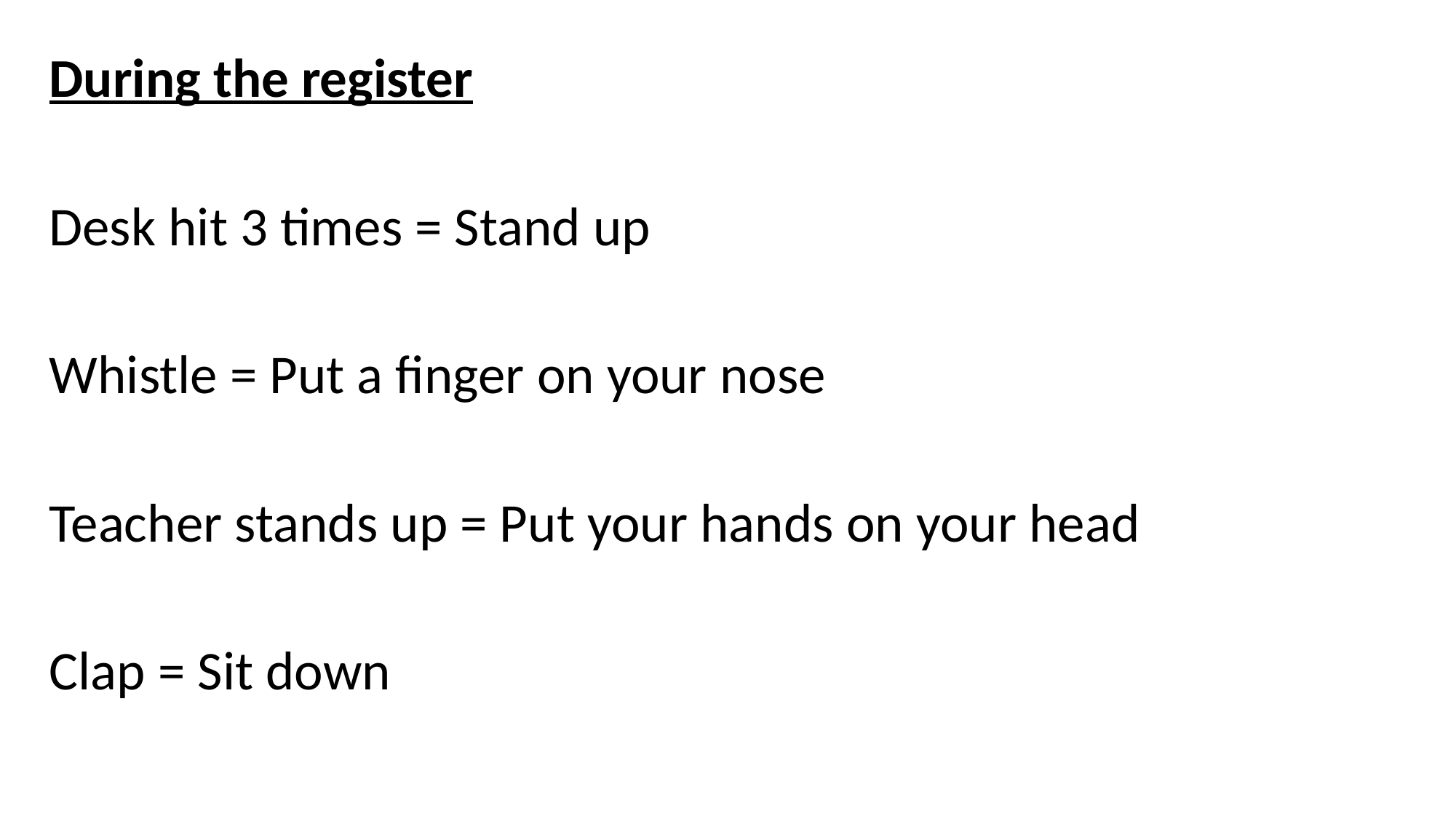

During the register

Desk hit 3 times = Stand up

Whistle = Put a finger on your nose

Teacher stands up = Put your hands on your head

Clap = Sit down